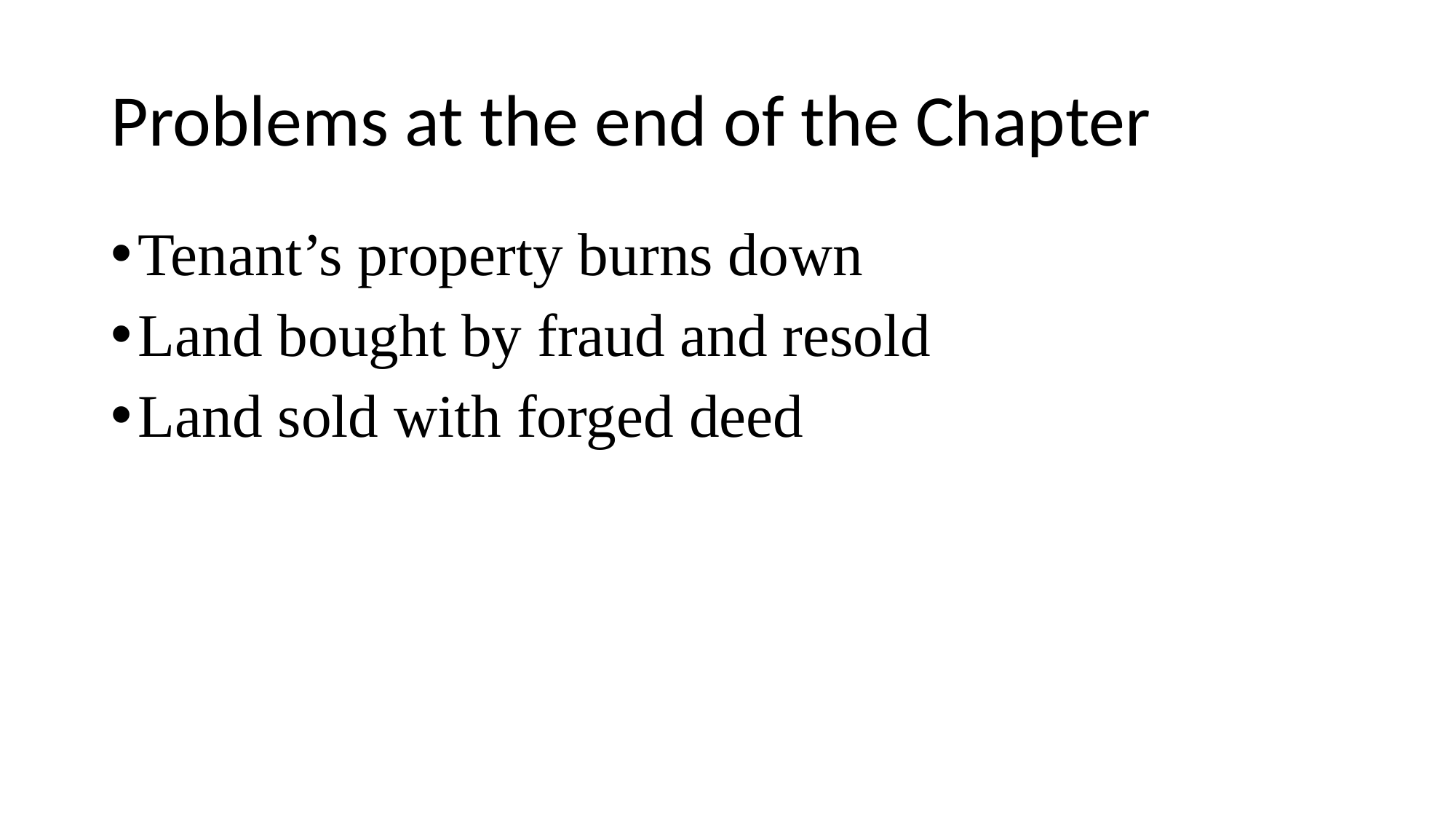

# Problems at the end of the Chapter
Tenant’s property burns down
Land bought by fraud and resold
Land sold with forged deed